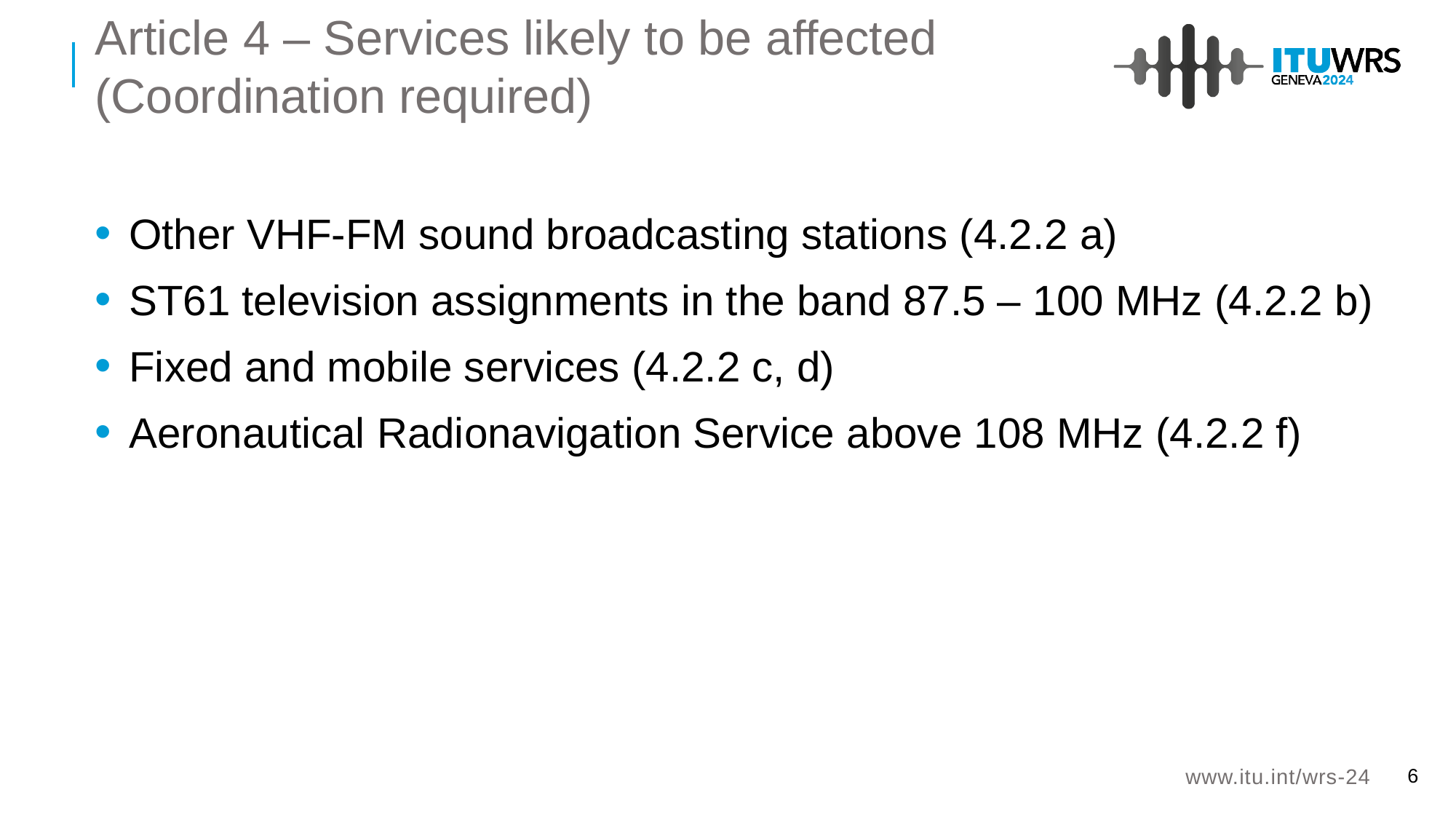

Article 4 – Services likely to be affected (Coordination required)
Other VHF-FM sound broadcasting stations (4.2.2 a)
ST61 television assignments in the band 87.5 – 100 MHz (4.2.2 b)
Fixed and mobile services (4.2.2 c, d)
Aeronautical Radionavigation Service above 108 MHz (4.2.2 f)